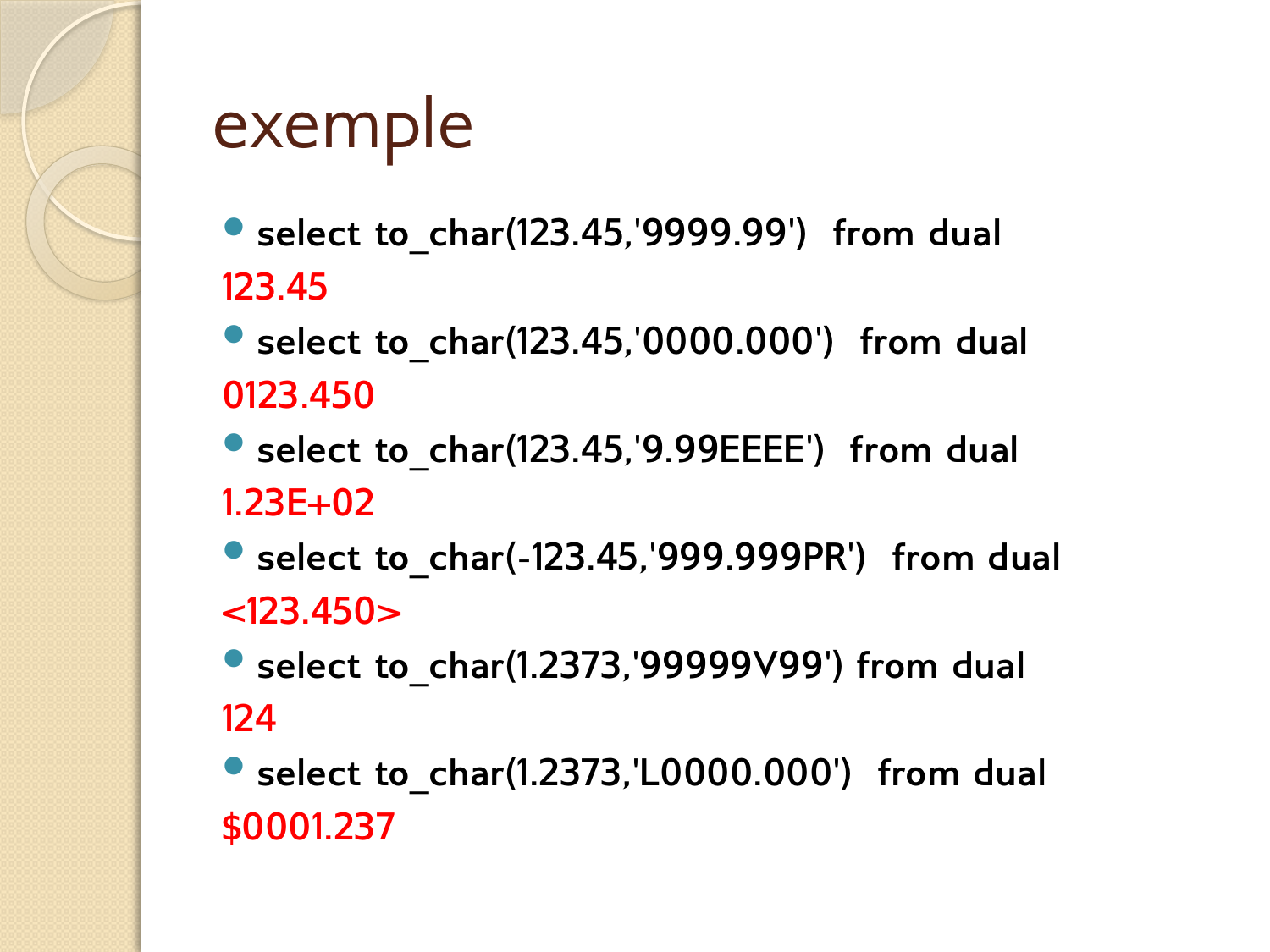

# exemple
select to_char(123.45,'9999.99')  from dual
123.45
select to_char(123.45,'0000.000')  from dual
0123.450
select to_char(123.45,'9.99EEEE')  from dual
1.23E+02
select to_char(-123.45,'999.999PR')  from dual
<123.450>
select to_char(1.2373,'99999V99') from dual
124
select to_char(1.2373,'L0000.000')  from dual
$0001.237